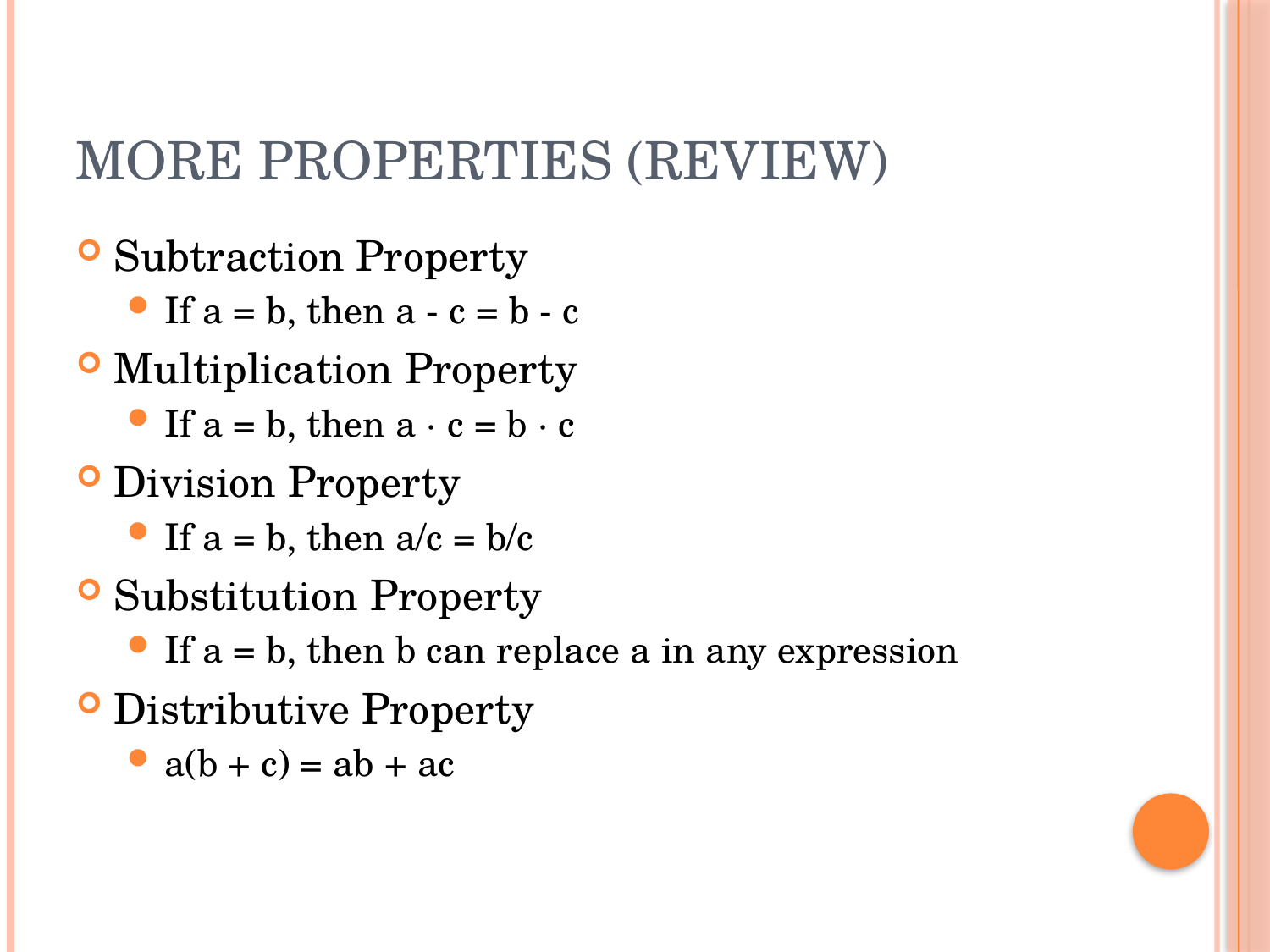

# More properties (Review)
Subtraction Property
If a = b, then a - c = b - c
Multiplication Property
If a = b, then a · c = b · c
Division Property
If a = b, then a/c = b/c
Substitution Property
If a = b, then b can replace a in any expression
Distributive Property
a(b + c) = ab + ac